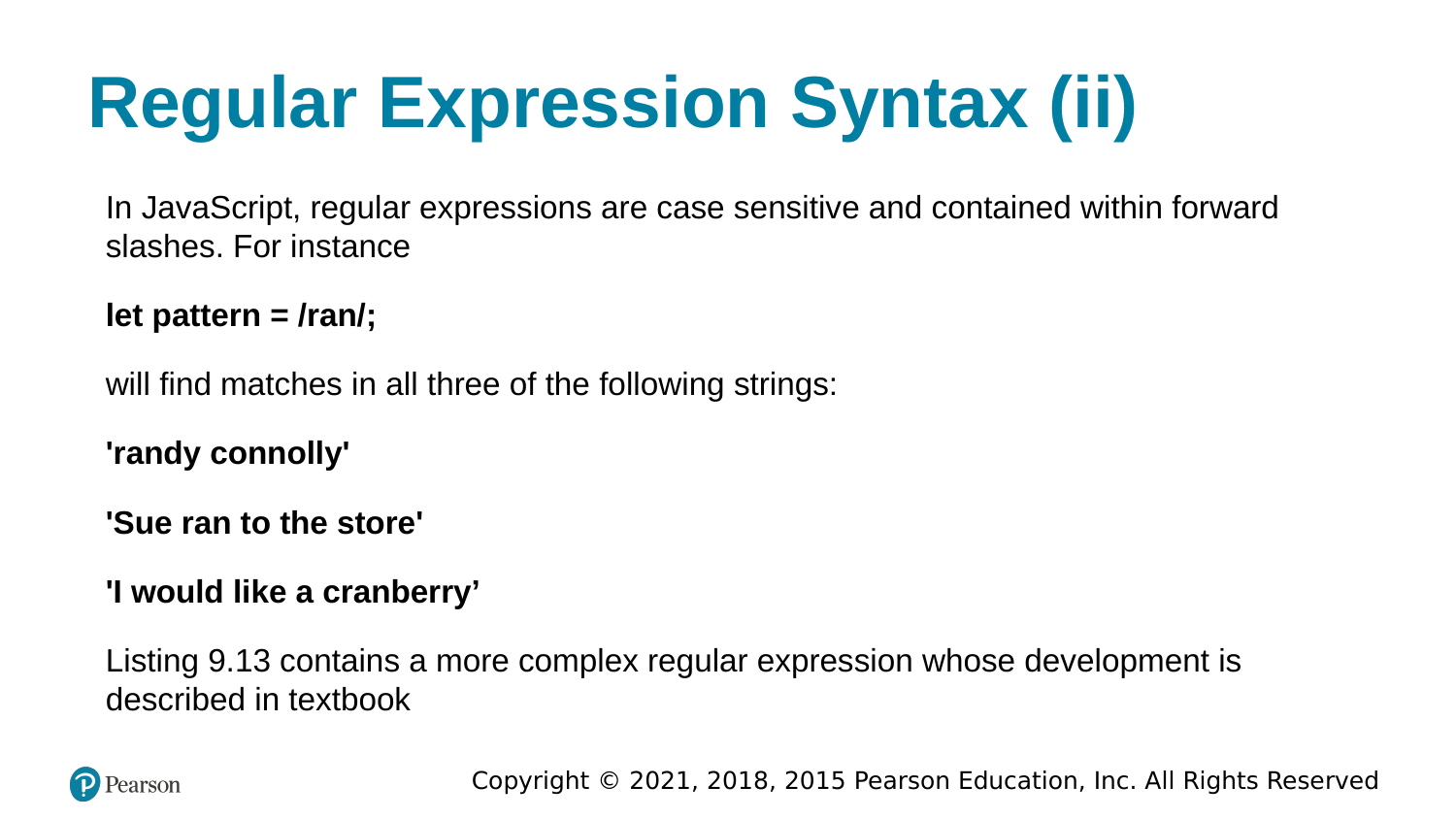

# Regular Expression Syntax (ii)
In JavaScript, regular expressions are case sensitive and contained within forward slashes. For instance
let pattern = /ran/;
will find matches in all three of the following strings:
'randy connolly'
'Sue ran to the store'
'I would like a cranberry’
Listing 9.13 contains a more complex regular expression whose development is described in textbook